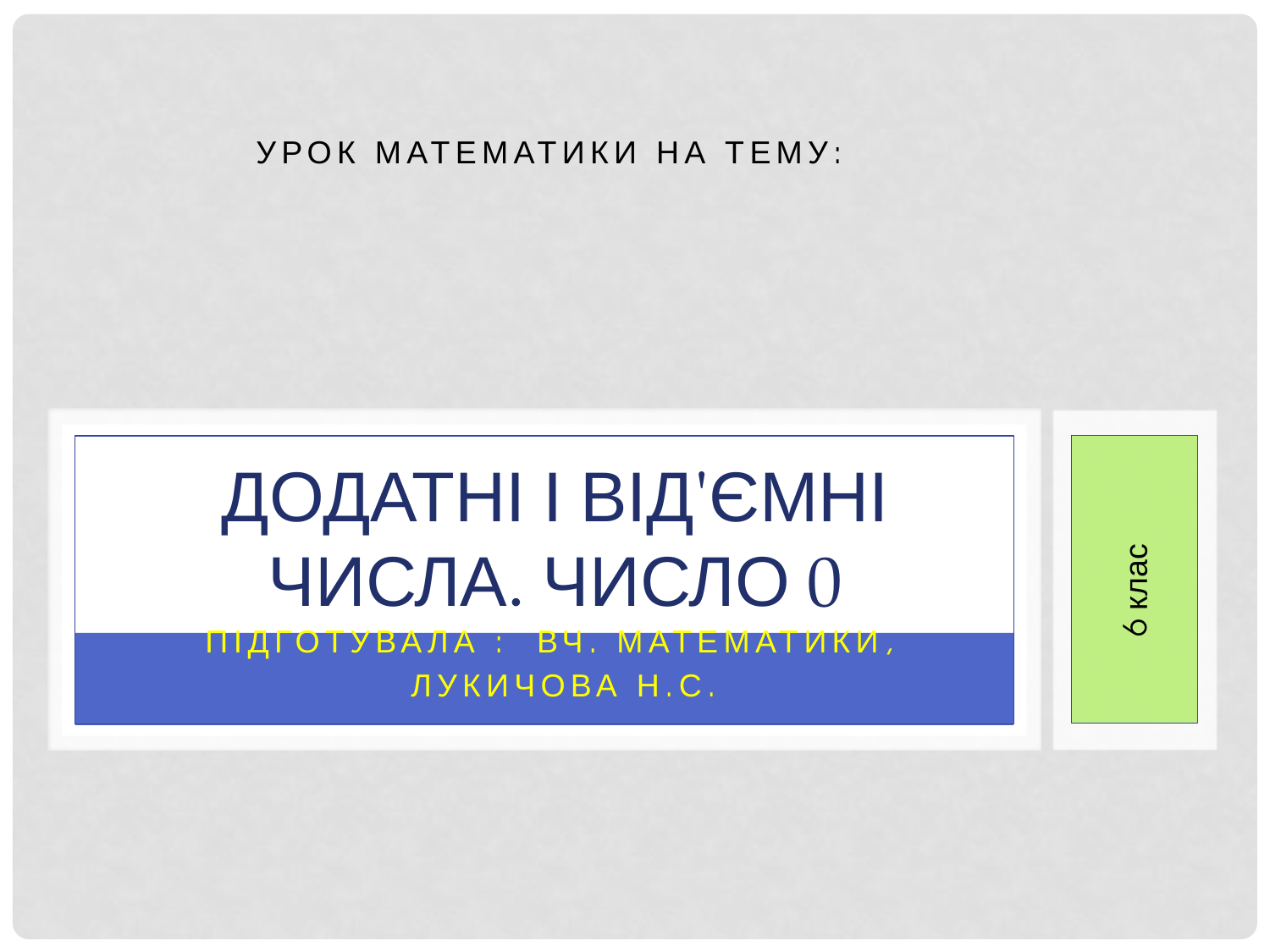

Урок математики на тему:

Підготувала :  вч. математики,
  Лукичова Н.С.
# Додатні і від'ємні числа. Число 0
6 клас